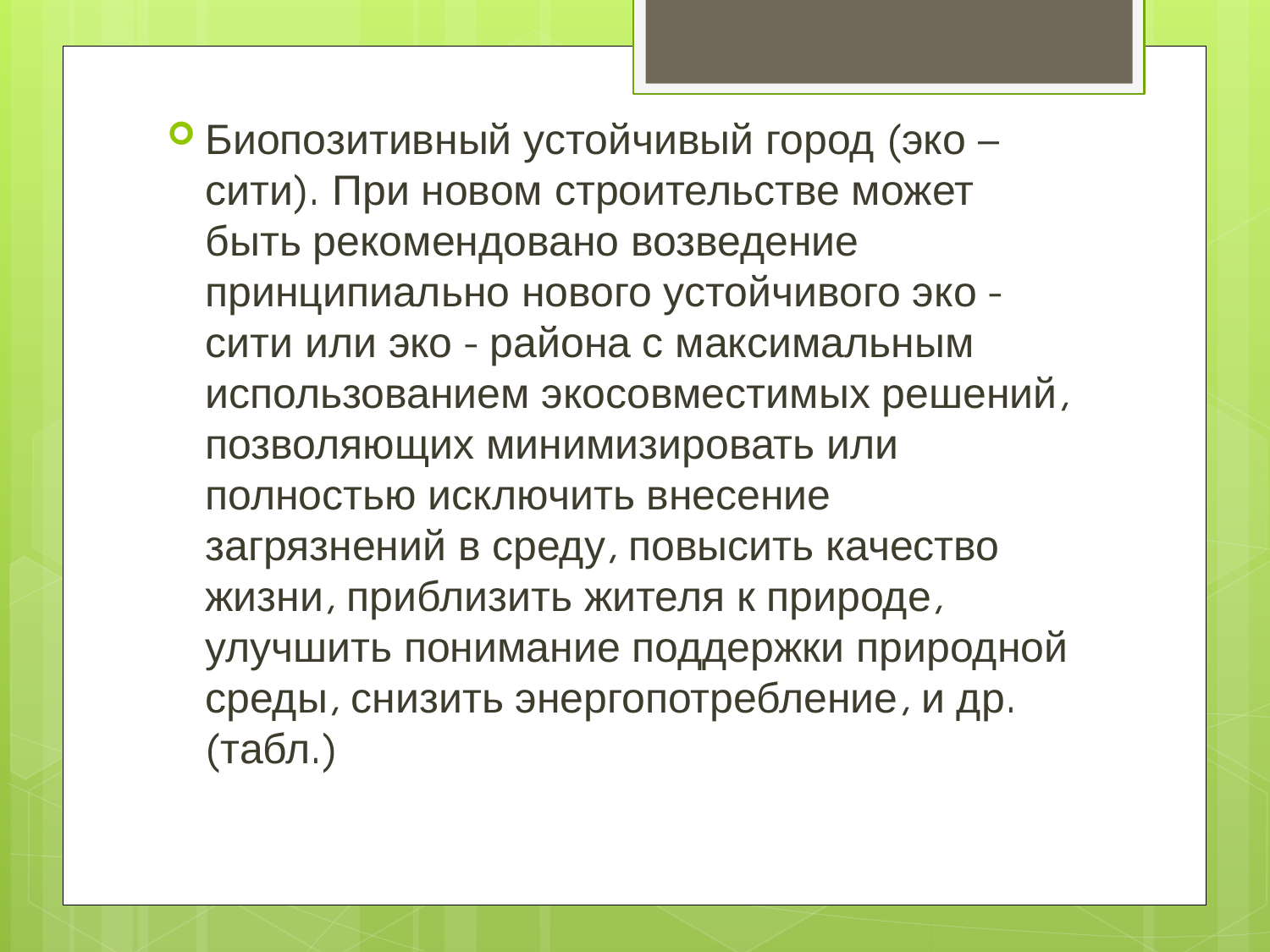

Биопозитивный устойчивый город (эко – сити). При новом строительстве может быть рекомендовано возведение принципиально нового устойчивого эко - сити или эко - района с максимальным использованием экосовместимых решений, позволяющих минимизировать или полностью исключить внесение загрязнений в среду, повысить качество жизни, приблизить жителя к природе, улучшить понимание поддержки природной среды, снизить энергопотребление, и др. (табл.)